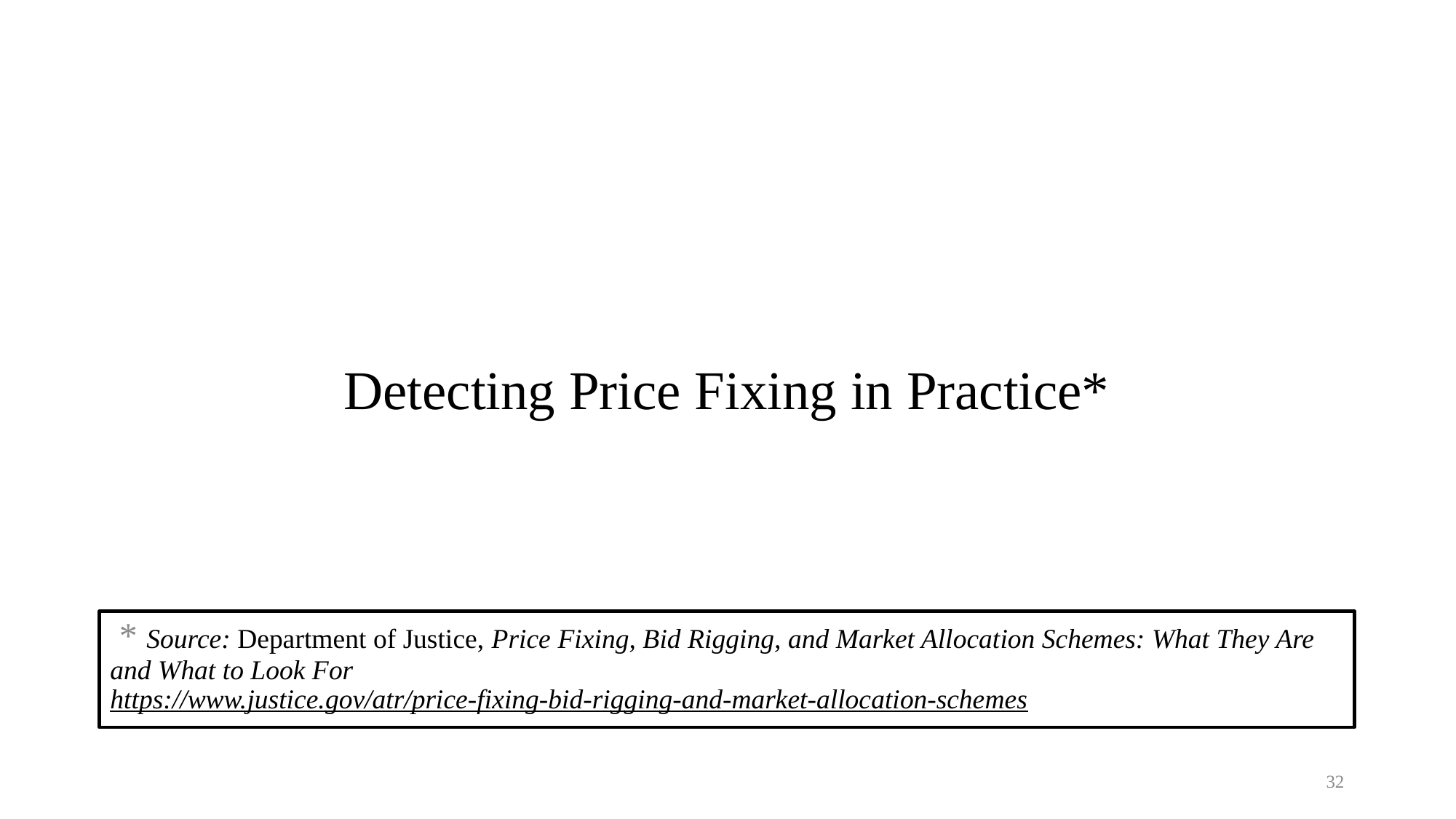

# Detecting Price Fixing in Practice*
 * Source: Department of Justice, Price Fixing, Bid Rigging, and Market Allocation Schemes: What They Are and What to Look For
https://www.justice.gov/atr/price-fixing-bid-rigging-and-market-allocation-schemes
32